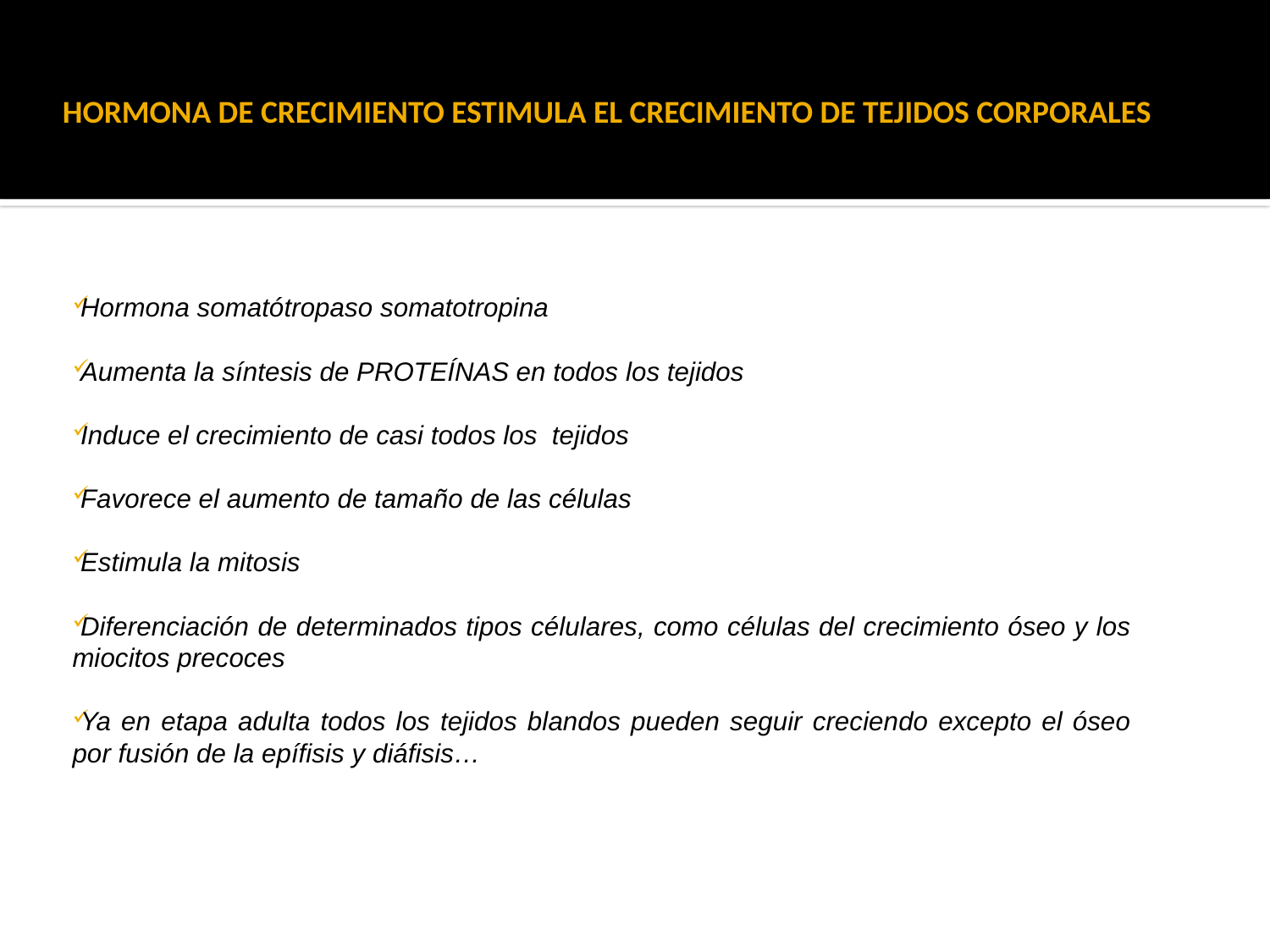

# HORMONA DE CRECIMIENTO ESTIMULA EL CRECIMIENTO DE TEJIDOS CORPORALES

Hormona somatótropaso somatotropina

Aumenta la síntesis de PROTEÍNAS en todos los tejidos

Induce el crecimiento de casi todos los  tejidos

Favorece el aumento de tamaño de las células

Estimula la mitosis

Diferenciación de determinados tipos célulares, como células del crecimiento óseo y los miocitos precoces

Ya en etapa adulta todos los tejidos blandos pueden seguir creciendo excepto el óseo por fusión de la epífisis y diáfisis…